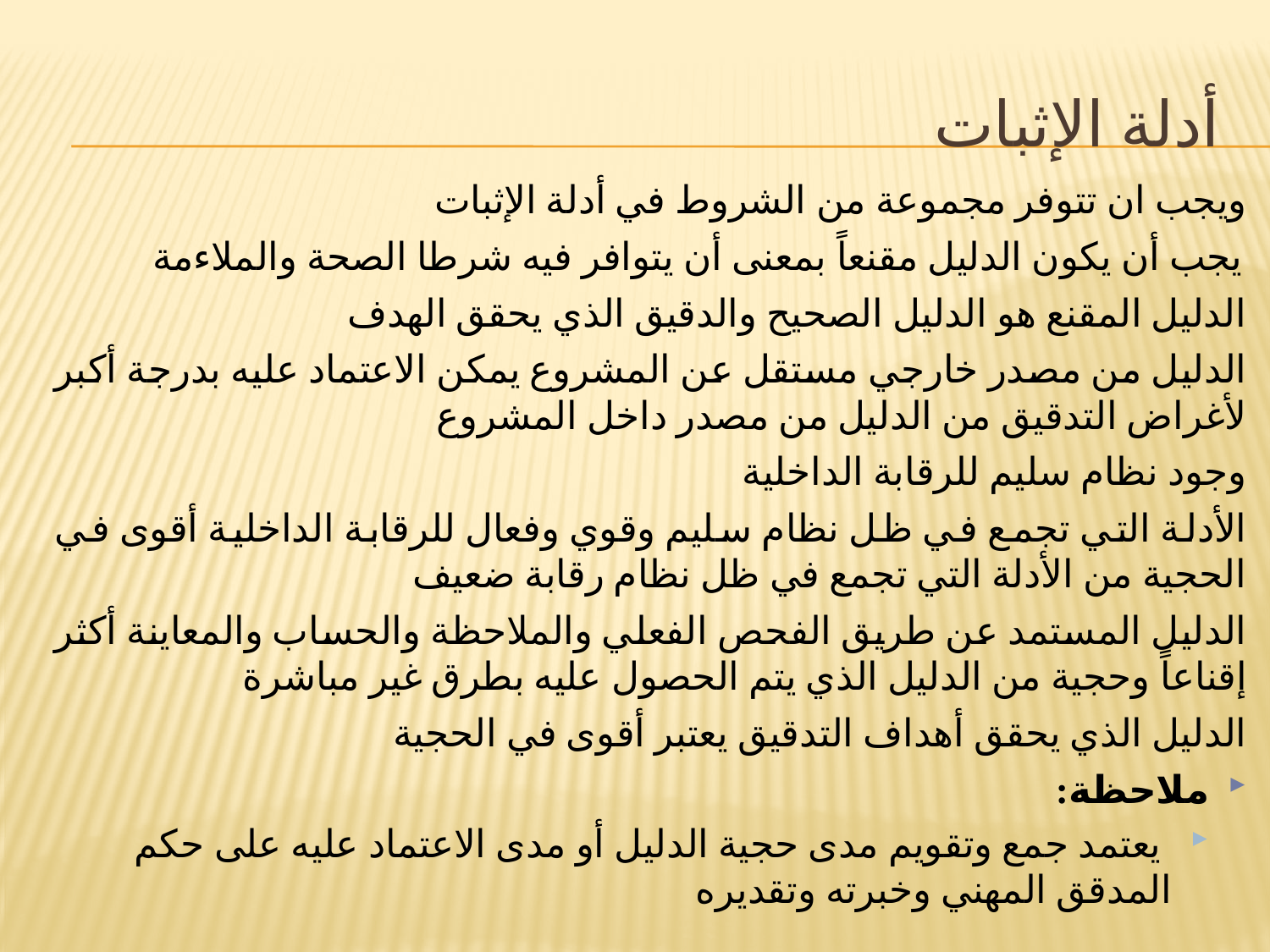

# أدلة الإثبات
ويجب ان تتوفر مجموعة من الشروط في أدلة الإثبات
يجب أن يكون الدليل مقنعاً بمعنى أن يتوافر فيه شرطا الصحة والملاءمة
الدليل المقنع هو الدليل الصحيح والدقيق الذي يحقق الهدف
الدليل من مصدر خارجي مستقل عن المشروع يمكن الاعتماد عليه بدرجة أكبر لأغراض التدقيق من الدليل من مصدر داخل المشروع
وجود نظام سليم للرقابة الداخلية
الأدلة التي تجمع في ظل نظام سليم وقوي وفعال للرقابة الداخلية أقوى في الحجية من الأدلة التي تجمع في ظل نظام رقابة ضعيف
الدليل المستمد عن طريق الفحص الفعلي والملاحظة والحساب والمعاينة أكثر إقناعاً وحجية من الدليل الذي يتم الحصول عليه بطرق غير مباشرة
الدليل الذي يحقق أهداف التدقيق يعتبر أقوى في الحجية
ملاحظة:
 يعتمد جمع وتقويم مدى حجية الدليل أو مدى الاعتماد عليه على حكم المدقق المهني وخبرته وتقديره